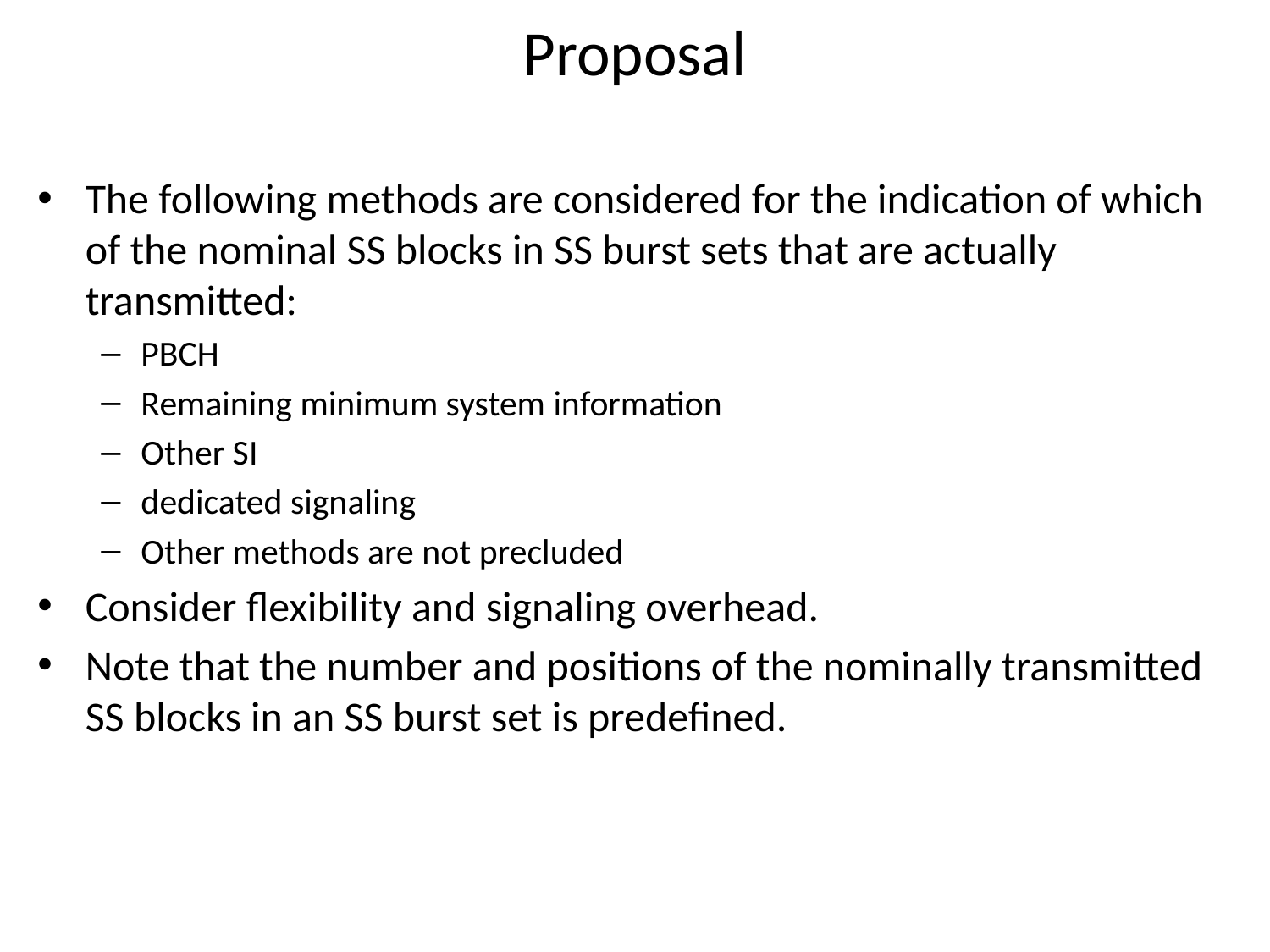

# Proposal

The following methods are considered for the indication of which of the nominal SS blocks in SS burst sets that are actually transmitted:
PBCH
Remaining minimum system information
Other SI
dedicated signaling
Other methods are not precluded
Consider flexibility and signaling overhead.
Note that the number and positions of the nominally transmitted SS blocks in an SS burst set is predefined.